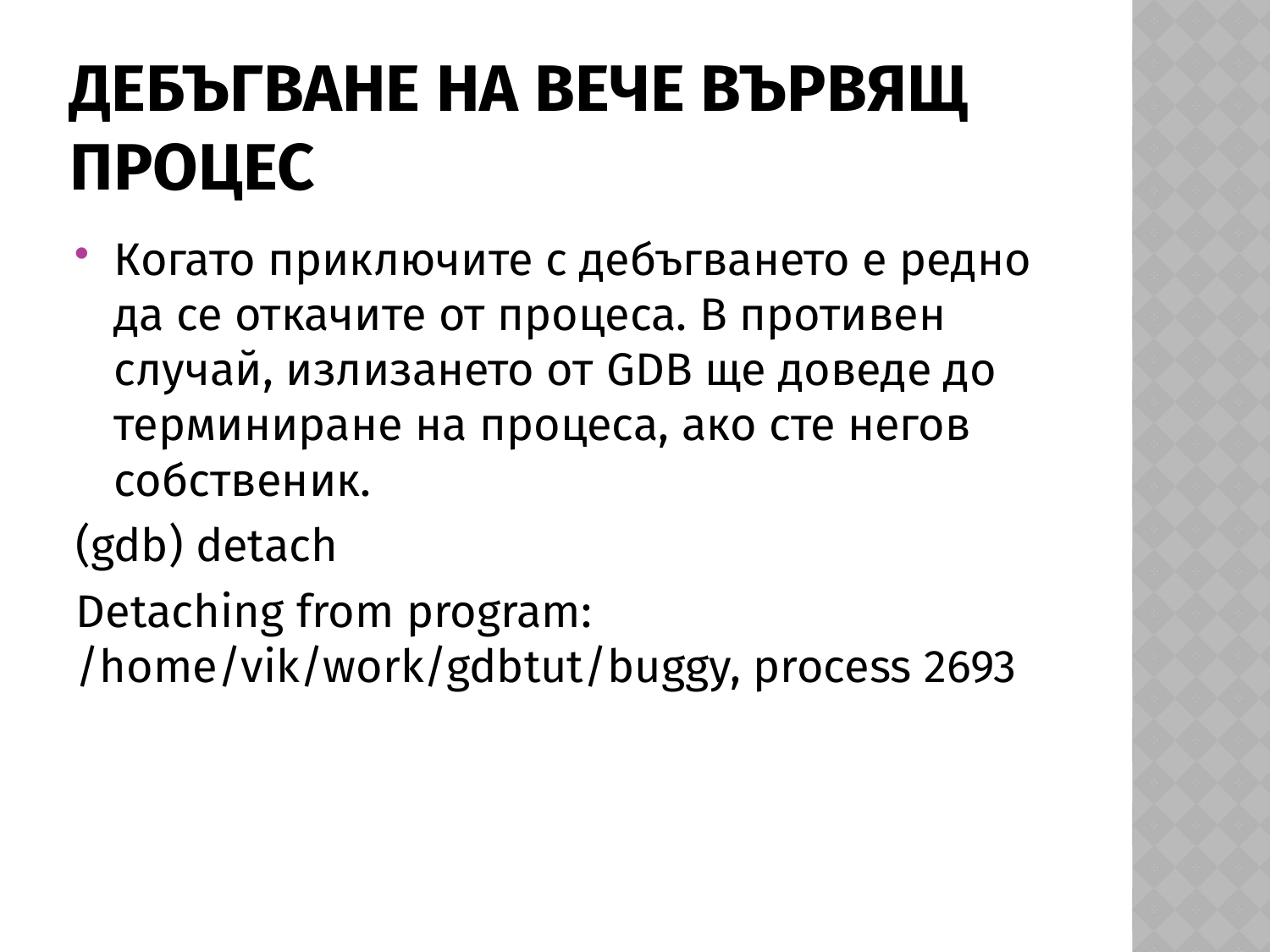

# Дебъгване на вече вървящ процес
Когато приключите с дебъгването е редно да се откачите от процеса. В противен случай, излизането от GDB ще доведе до терминиране на процеса, ако сте негов собственик.
(gdb) detach
Detaching from program: /home/vik/work/gdbtut/buggy, process 2693